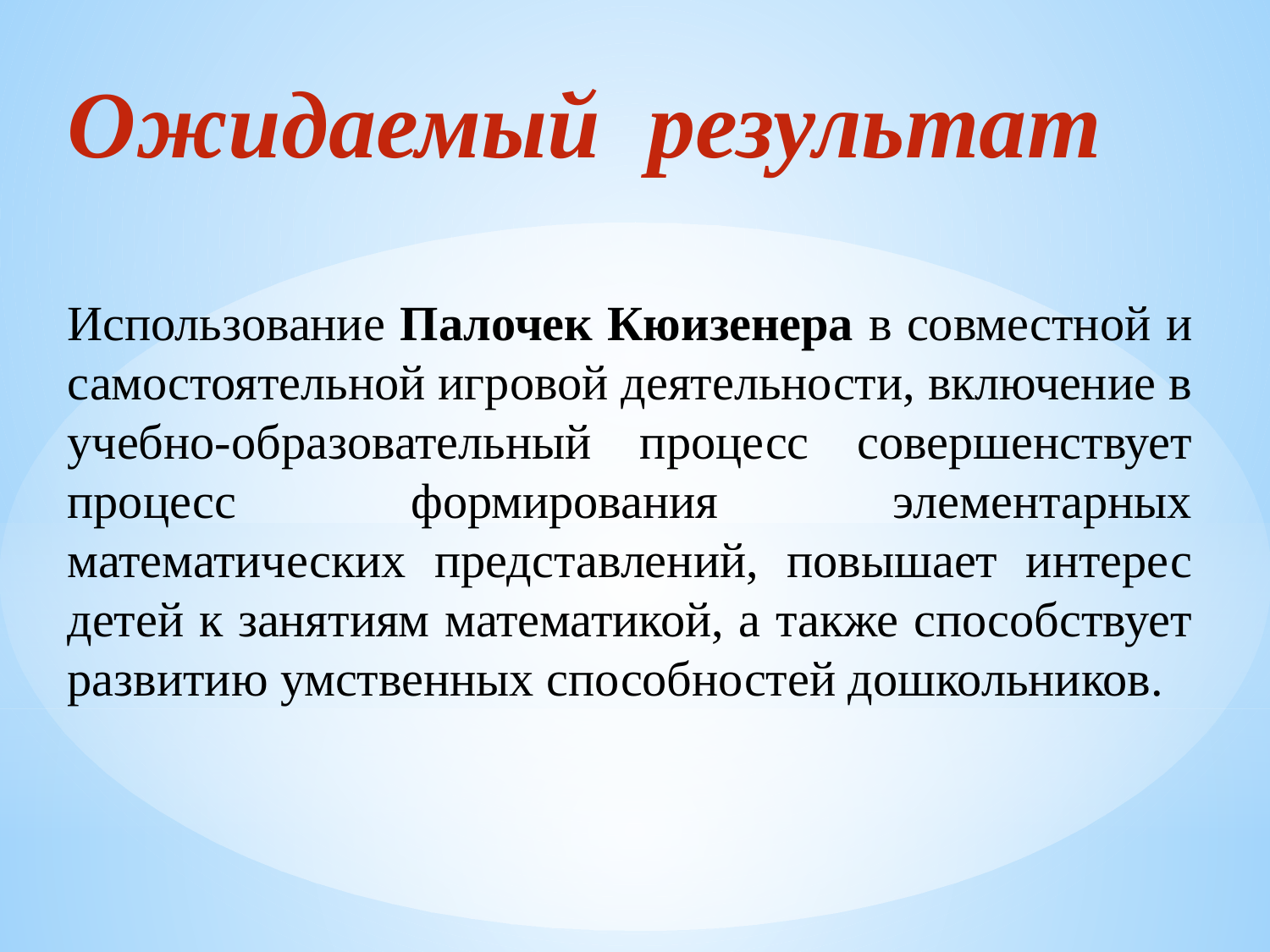

Ожидаемый  результат

Использование Палочек Кюизенера в совместной и самостоятельной игровой деятельности, включение в учебно-образовательный процесс совершенствует процесс формирования элементарных математических представлений, повышает интерес детей к занятиям математикой, а также способствует развитию умственных способностей дошкольников.